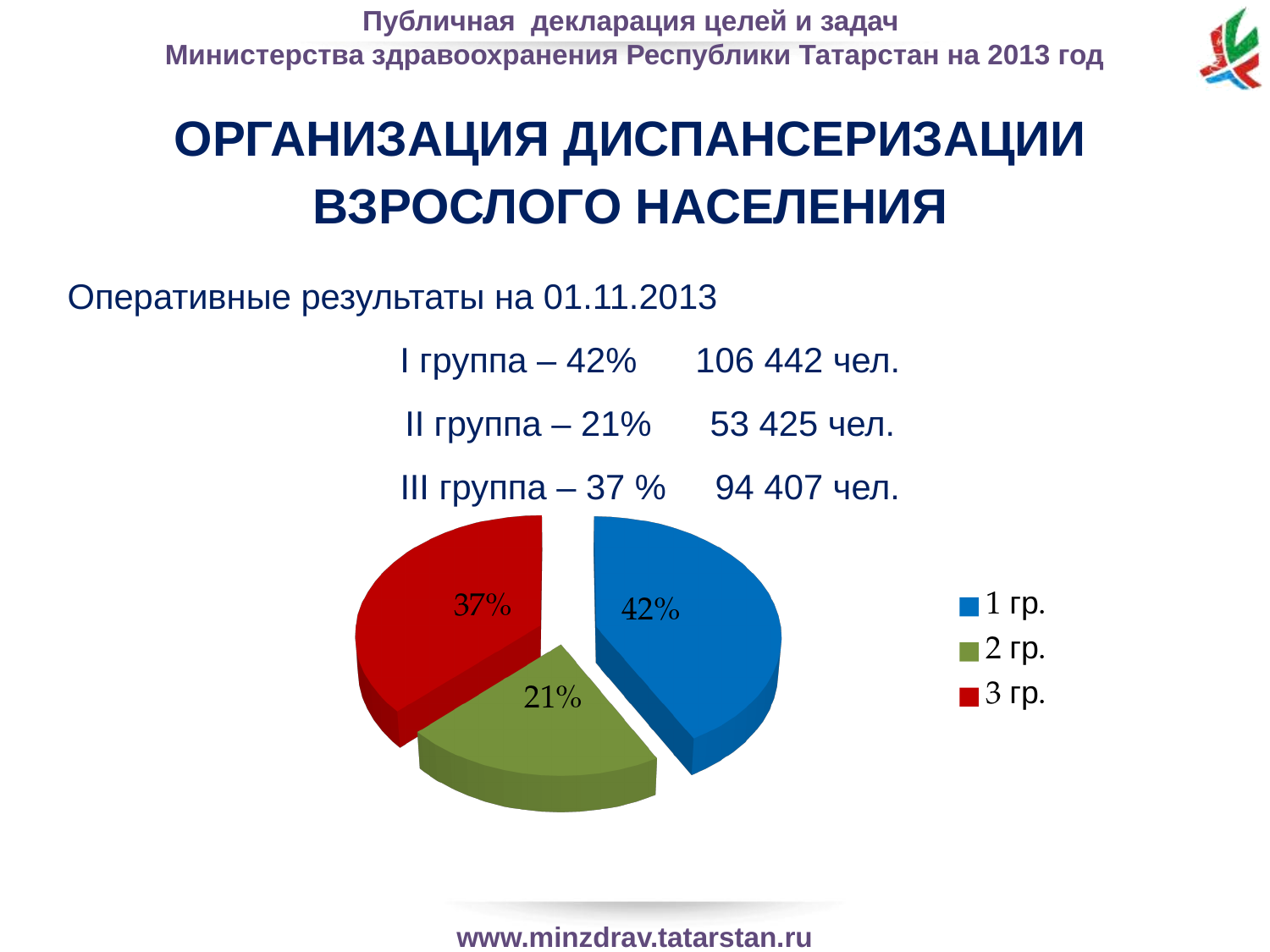

ОРГАНИЗАЦИЯ ДИСПАНСЕРИЗАЦИИ ВЗРОСЛОГО НАСЕЛЕНИЯ
Оперативные результаты на 01.11.2013
I группа – 42%      106 442 чел.
II группа – 21%      53 425 чел.
III группа – 37 %     94 407 чел.

[unsupported chart]